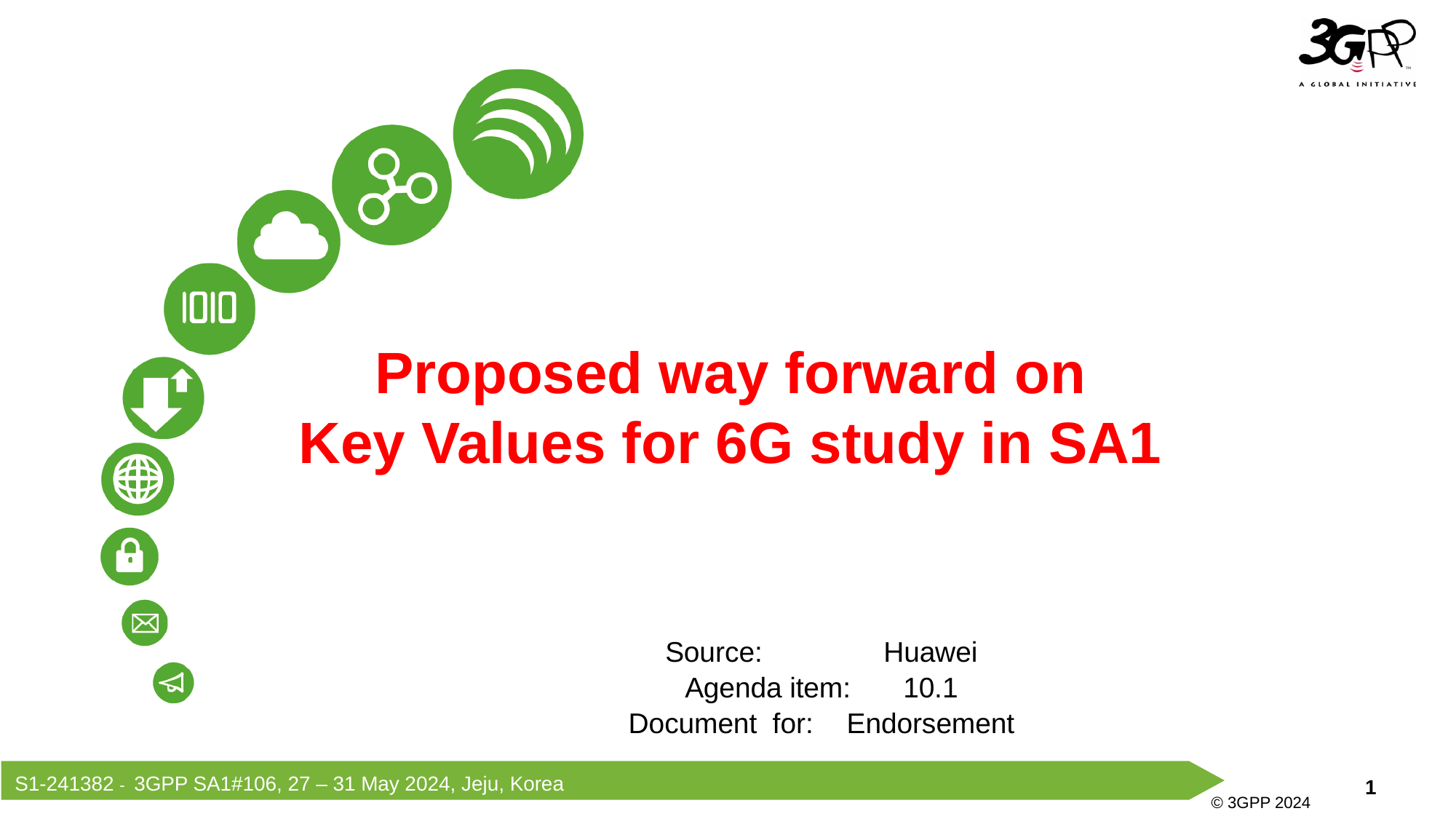

Proposed way forward on
Key Values for 6G study in SA1
Source: 		Huawei
Agenda item: 	10.1
Document  for:	Endorsement
S1-241382 -  3GPP SA1#106, 27 – 31 May 2024, Jeju, Korea

© 3GPP 2024